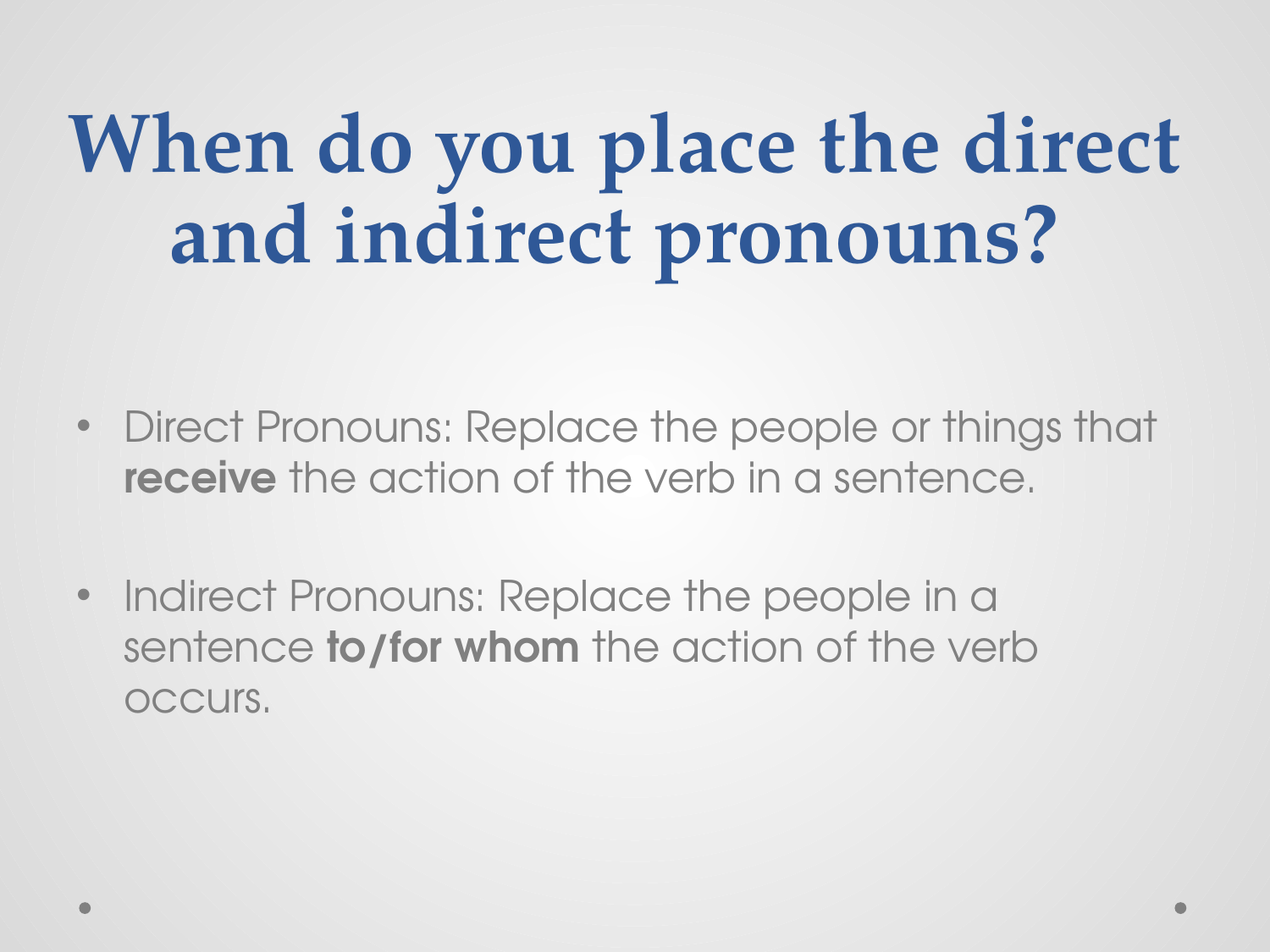

# When do you place the direct and indirect pronouns?

Direct Pronouns: Replace the people or things that receive the action of the verb in a sentence.

Indirect Pronouns: Replace the people in a sentence to/for whom the action of the verb occurs.